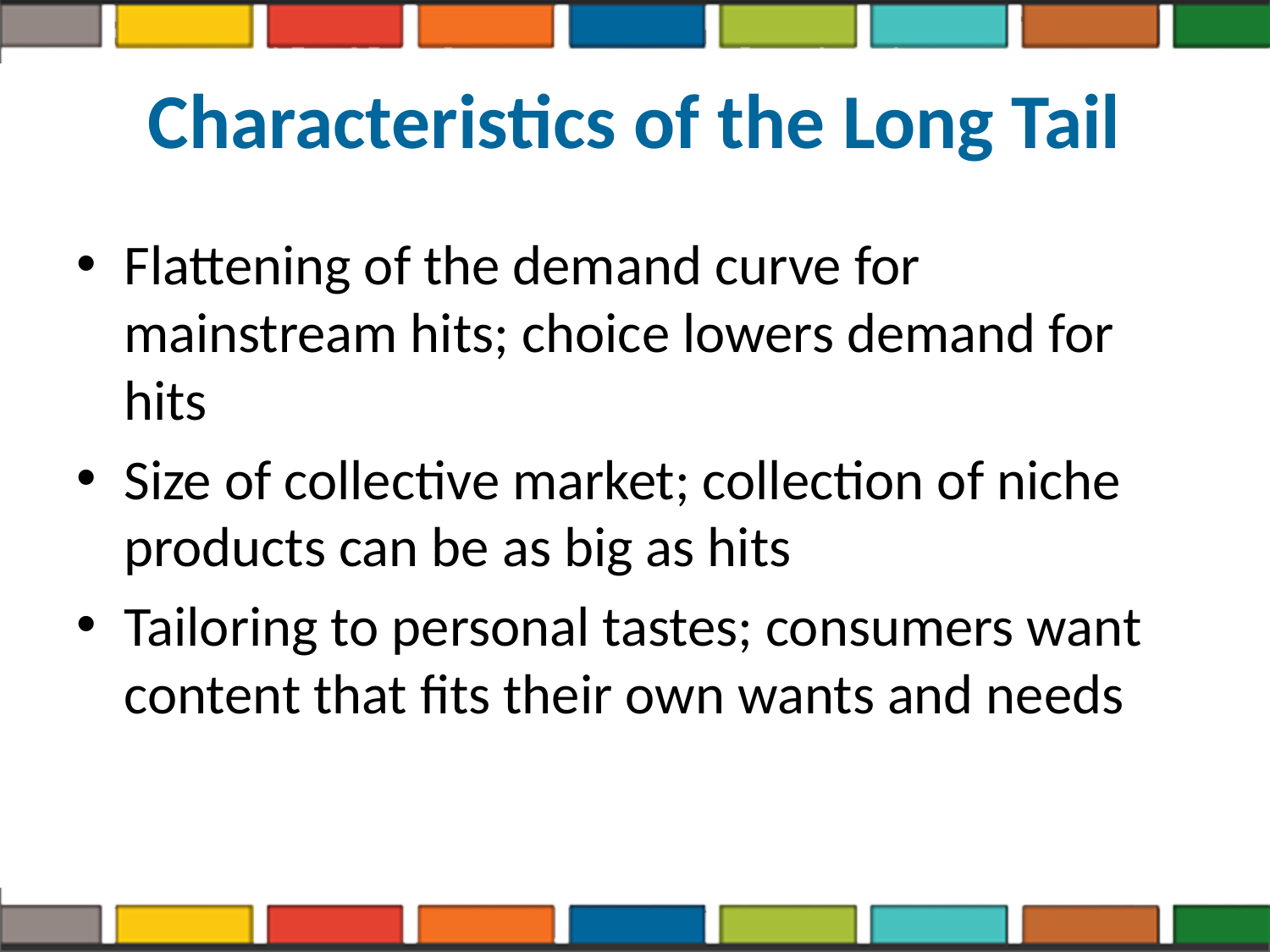

# Characteristics of the Long Tail
Flattening of the demand curve for mainstream hits; choice lowers demand for hits
Size of collective market; collection of niche products can be as big as hits
Tailoring to personal tastes; consumers want content that fits their own wants and needs